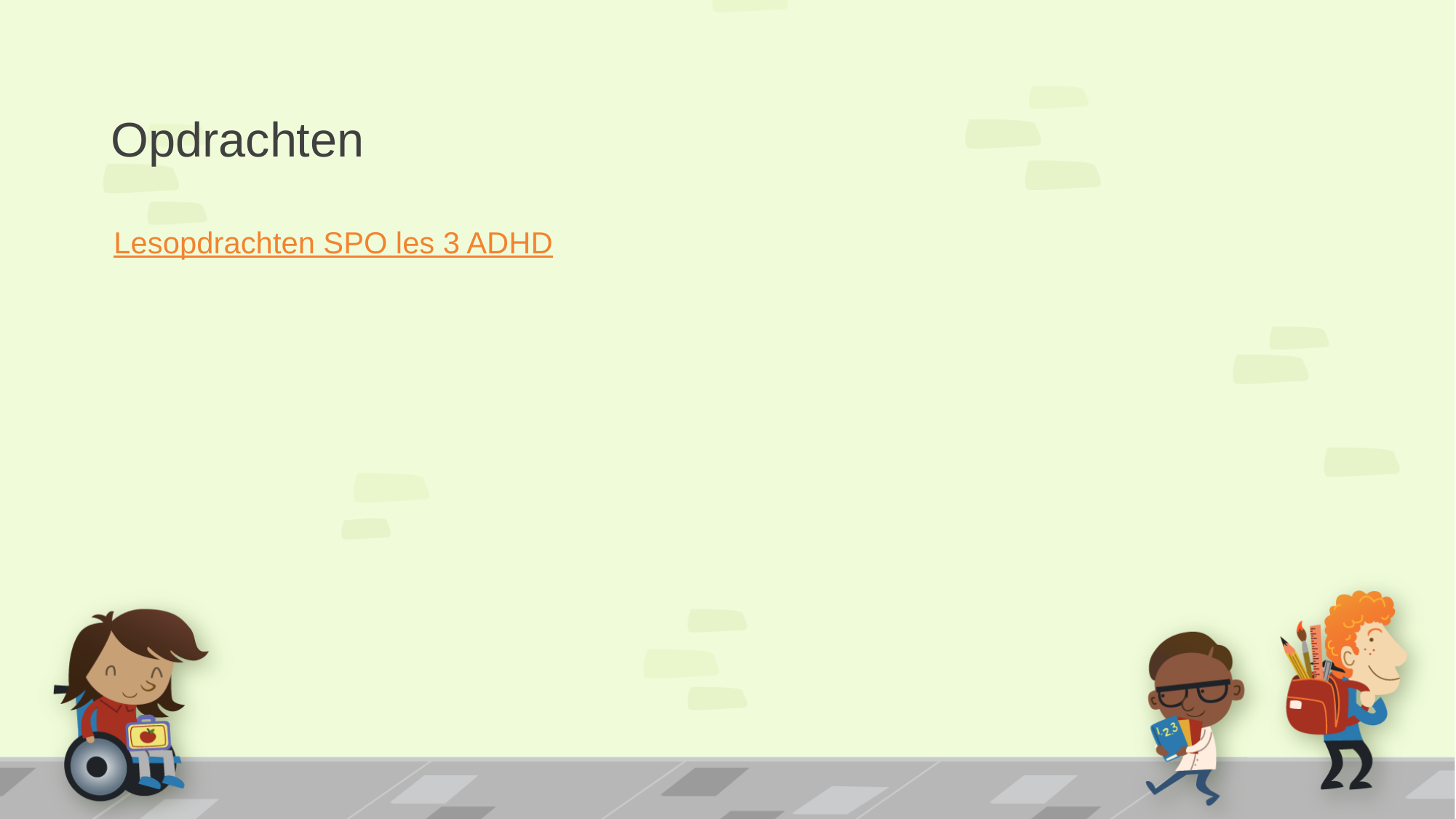

# Opdrachten

Lesopdrachten SPO les 3 ADHD